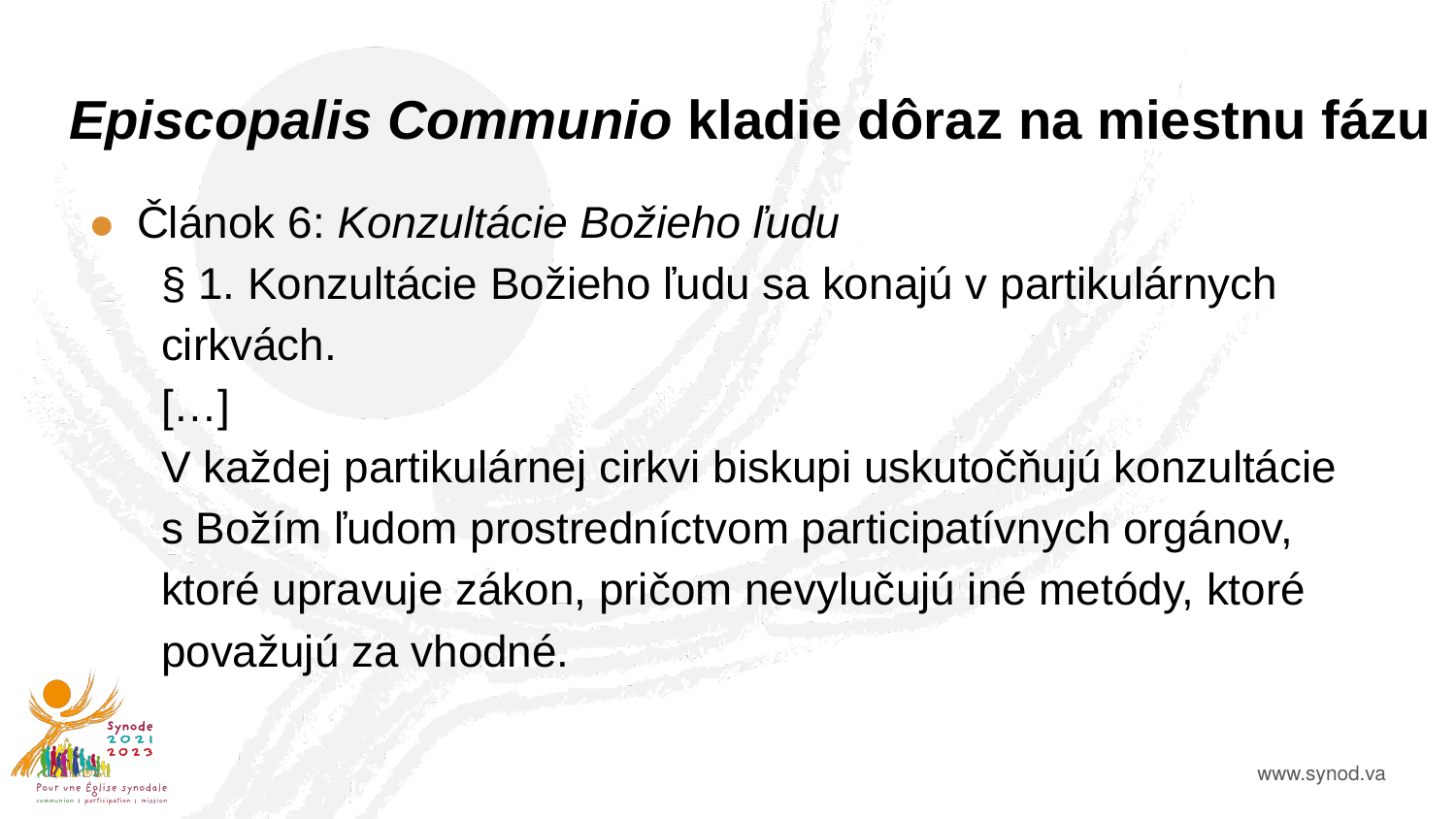

# Episcopalis Communio kladie dôraz na miestnu fázu
Článok 6: Konzultácie Božieho ľudu
§ 1. Konzultácie Božieho ľudu sa konajú v partikulárnych cirkvách.
[…]
V každej partikulárnej cirkvi biskupi uskutočňujú konzultácie
s Božím ľudom prostredníctvom participatívnych orgánov, ktoré upravuje zákon, pričom nevylučujú iné metódy, ktoré považujú za vhodné.